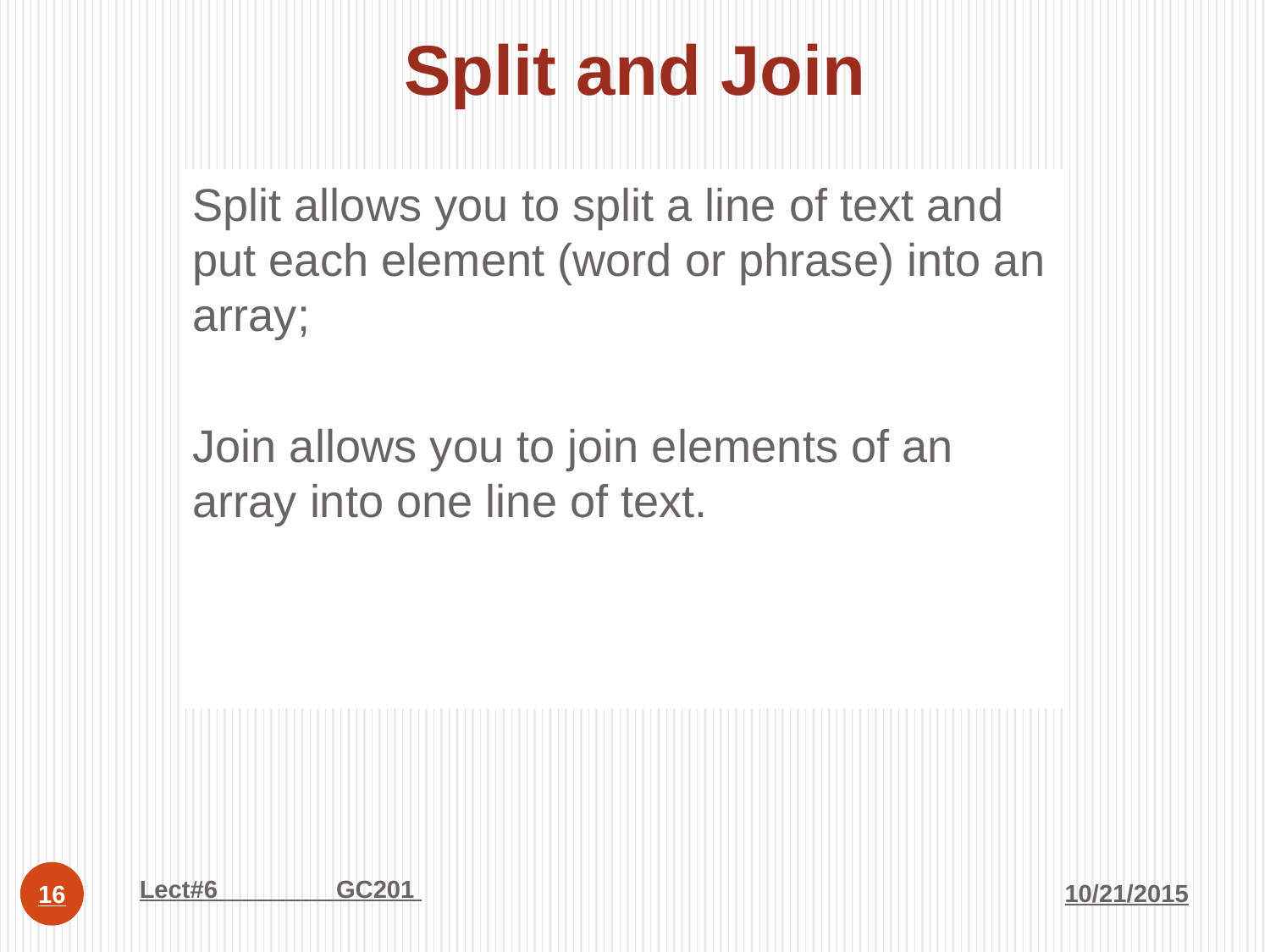

# Split and Join
Split allows you to split a line of text and put each element (word or phrase) into an array;

Join allows you to join elements of an array into one line of text.
Lect#6                 GC201
10/21/2015
16